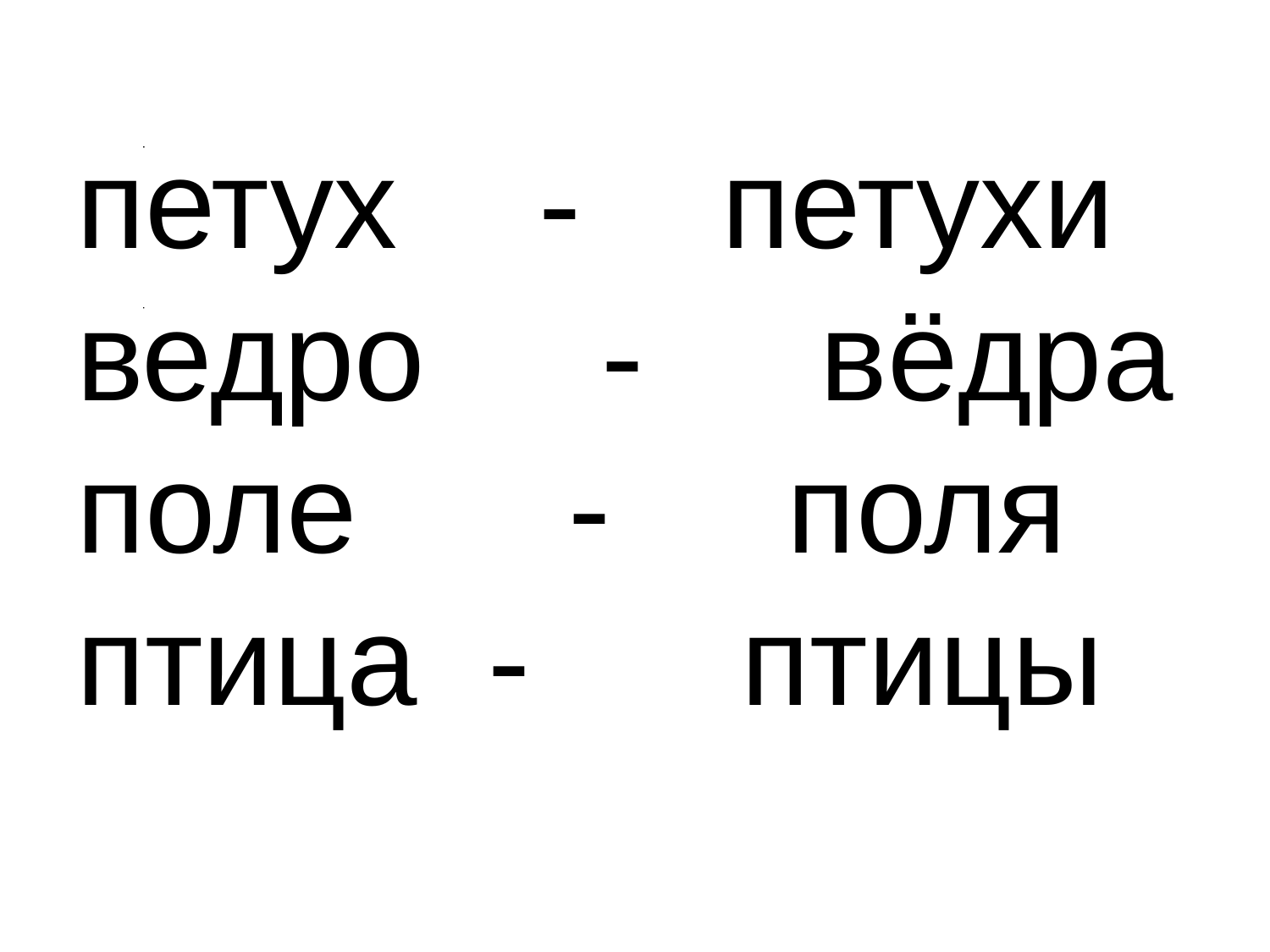

# петух    -    петухи ведро     -     вёдра поле      -     поля птица  -      птицы